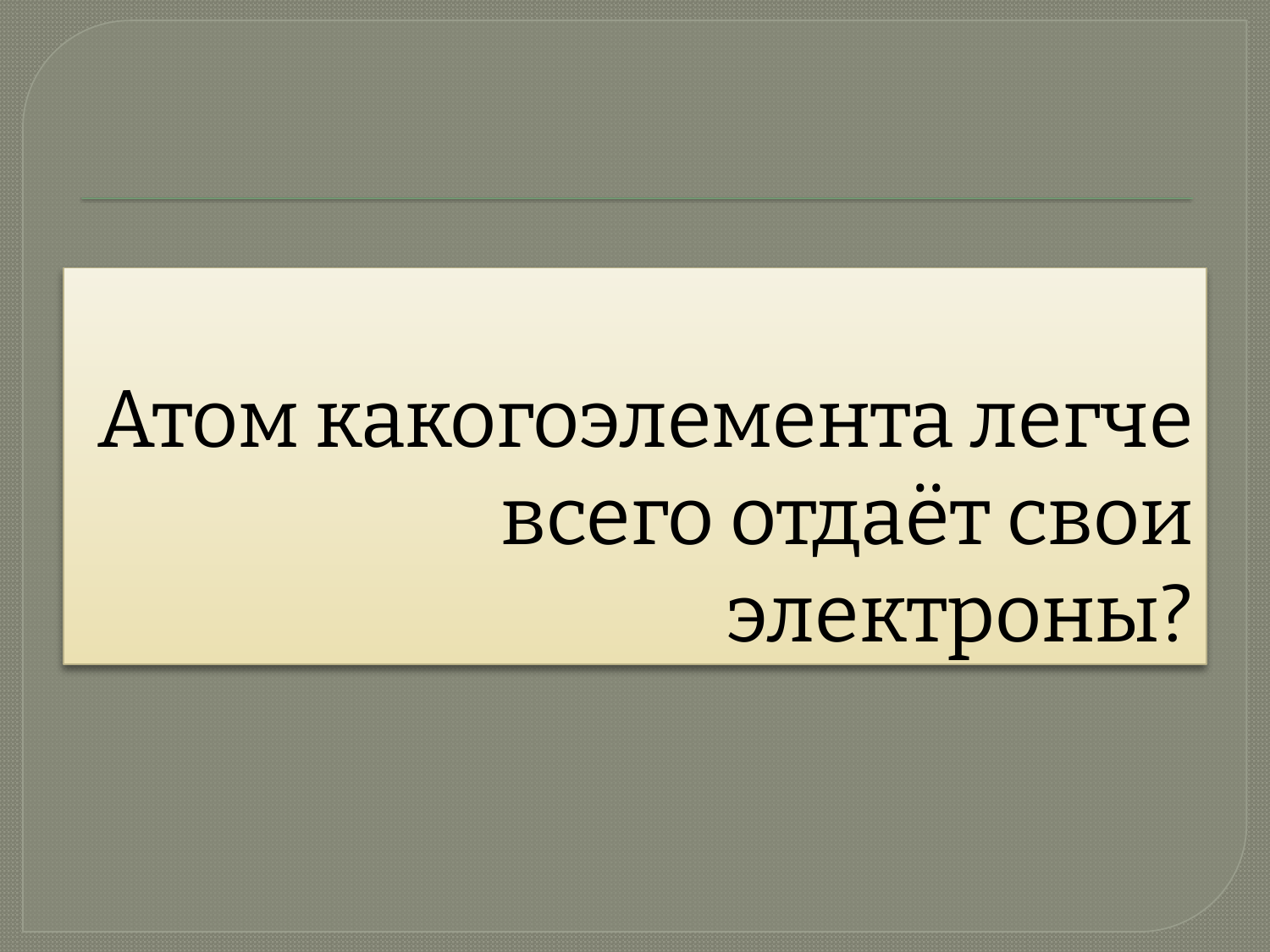

# Атом какогоэлемента легче всего отдаёт свои электроны?